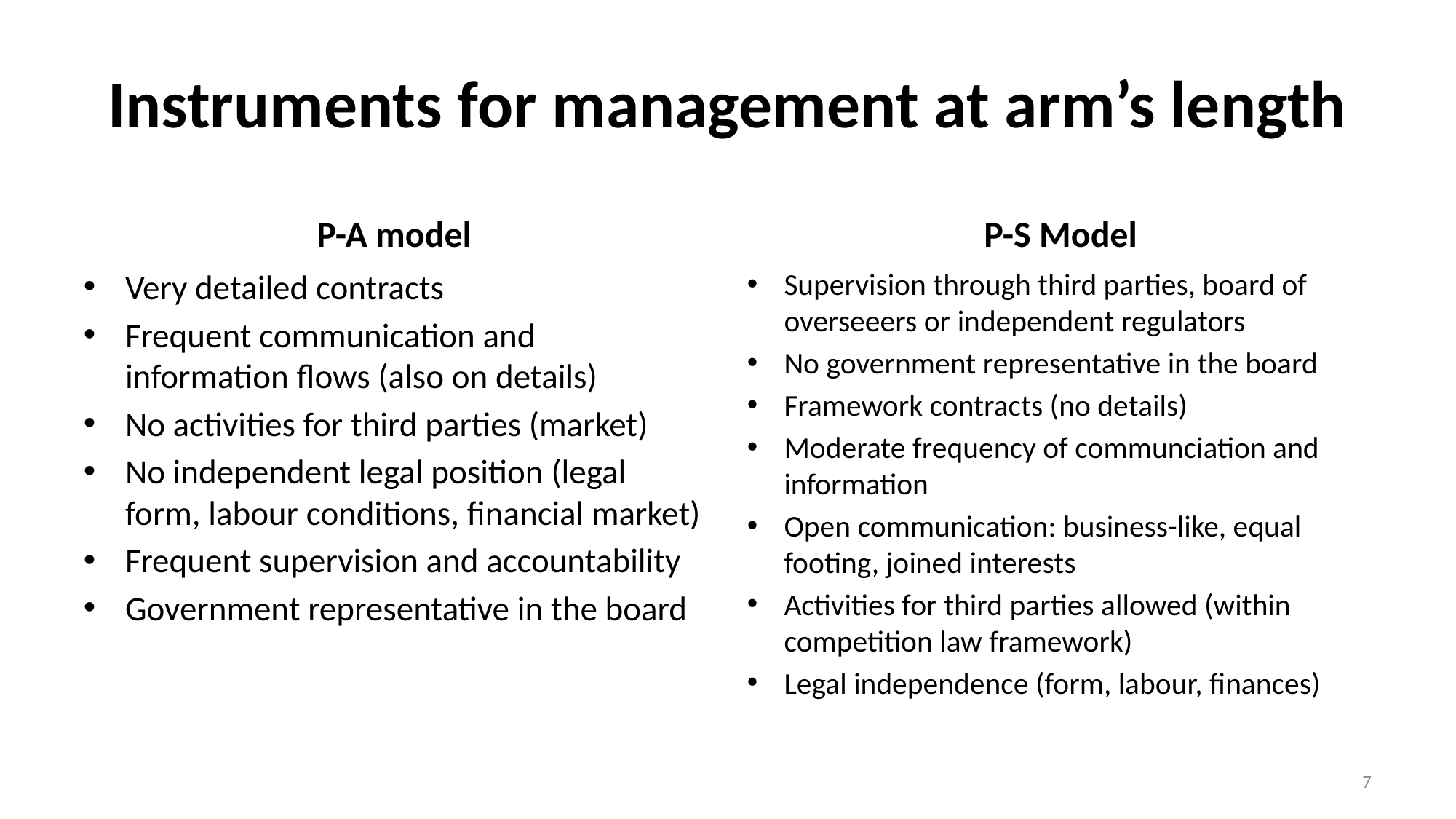

# Instruments for management at arm’s length
P-A model
P-S Model
Very detailed contracts
Frequent communication and information flows (also on details)
No activities for third parties (market)
No independent legal position (legal form, labour conditions, financial market)
Frequent supervision and accountability
Government representative in the board
Supervision through third parties, board of overseeers or independent regulators
No government representative in the board
Framework contracts (no details)
Moderate frequency of communciation and information
Open communication: business-like, equal footing, joined interests
Activities for third parties allowed (within competition law framework)
Legal independence (form, labour, finances)
7